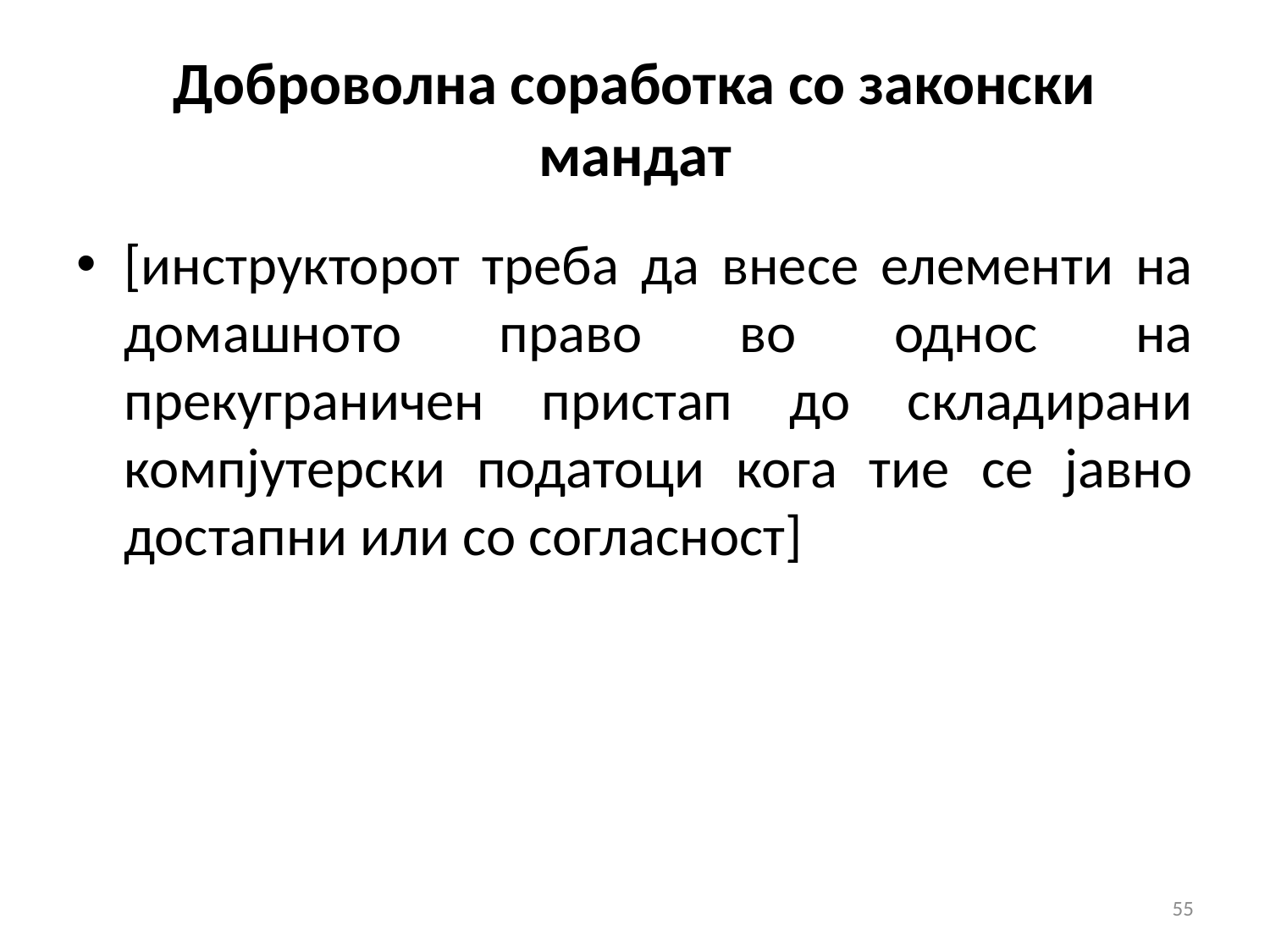

# Доброволна соработка со законски мандат
[инструкторот треба да внесе елементи на домашното право во однос на прекуграничен пристап до складирани компјутерски податоци кога тие се јавно достапни или со согласност]
55